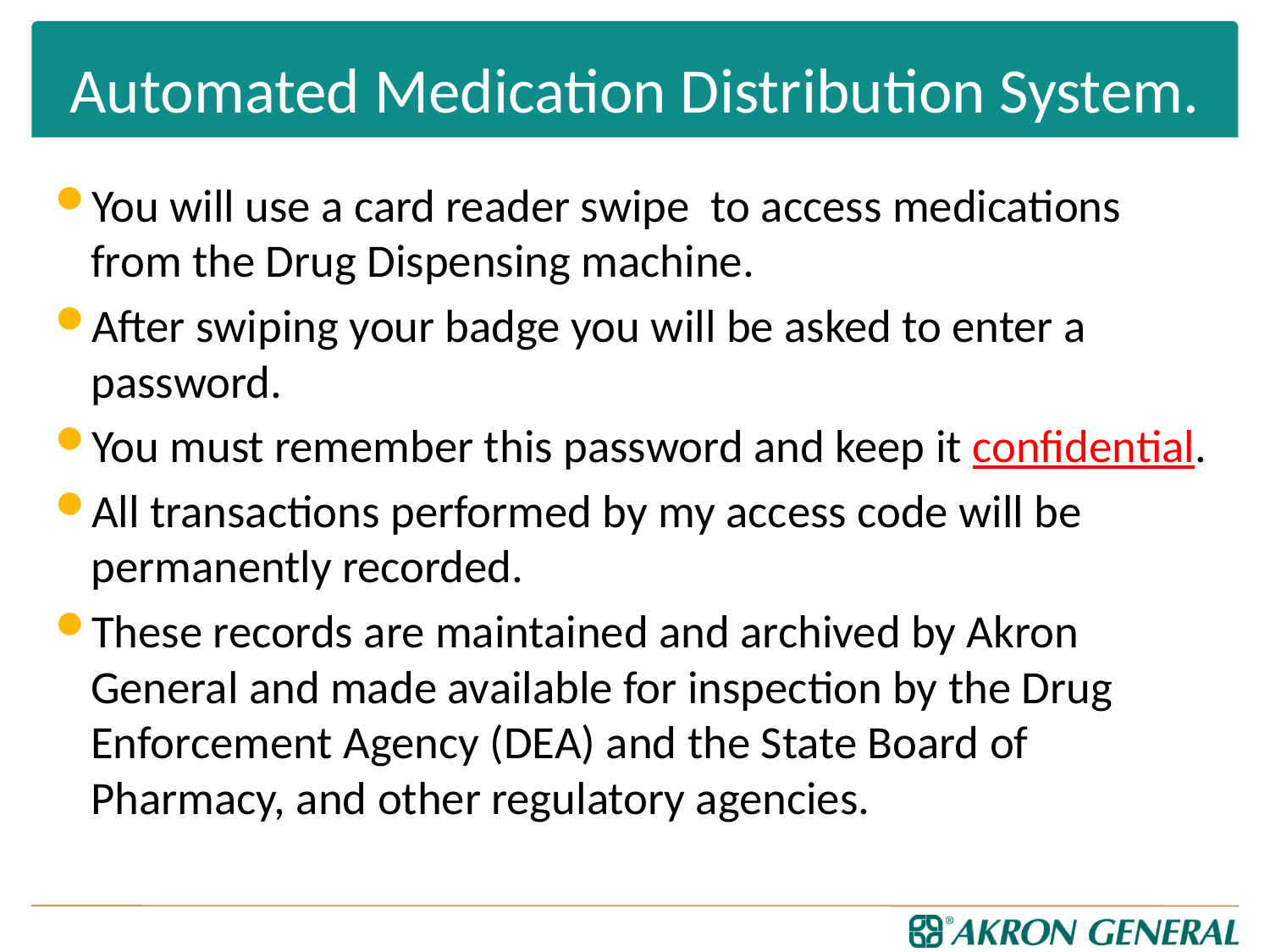

# Automated Medication Distribution System.
You will use a card reader swipe  to access medications from the Drug Dispensing machine.
After swiping your badge you will be asked to enter a password.
You must remember this password and keep it confidential.
All transactions performed by my access code will be permanently recorded.
These records are maintained and archived by Akron General and made available for inspection by the Drug Enforcement Agency (DEA) and the State Board of Pharmacy, and other regulatory agencies.